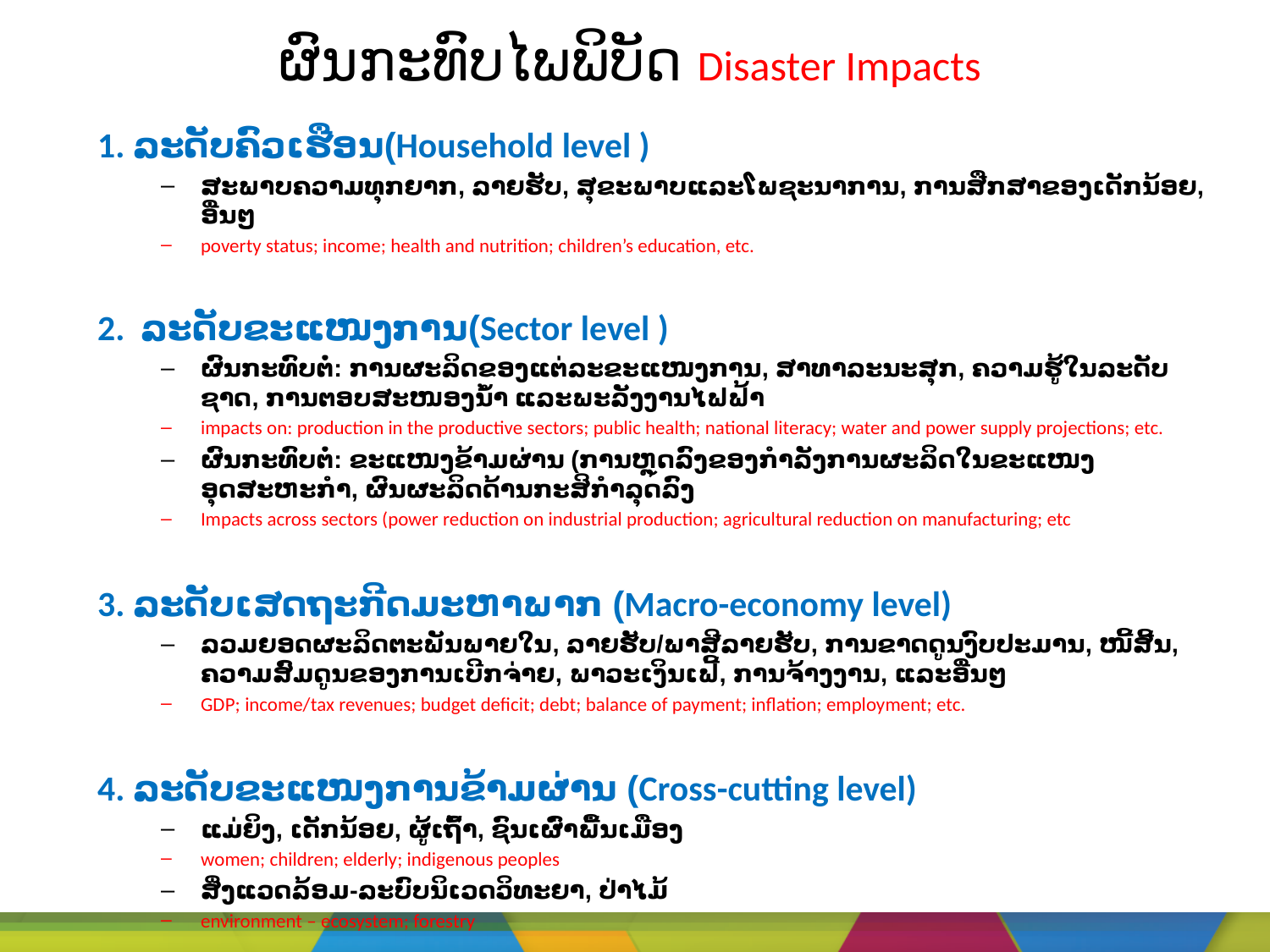

# ຜົນກະທົບໄພພິບັດ Disaster Impacts
1. ລະດັບຄົວເຮືອນ(Household level )
ສະພາບຄວາມທຸກຍາກ, ລາຍຮັບ, ສຸຂະພາບແລະໂພຊະນາການ, ການສືກສາຂອງເດັກນ້ອຍ, ອື່ນໆ
poverty status; income; health and nutrition; children’s education, etc.

2.  ລະດັບຂະແໜງການ(Sector level )
ຜົນກະທົບຕໍ່: ການຜະລິດຂອງແຕ່ລະຂະແໜງການ, ສາທາລະນະສຸກ, ຄວາມຮູ້ໃນລະດັບຊາດ, ການຕອບສະໜອງນ້ຳ ແລະພະລັງງານໄຟຟ້າ
impacts on: production in the productive sectors; public health; national literacy; water and power supply projections; etc.
ຜົນກະທົບຕໍ່: ຂະແໜງຂ້າມຜ່ານ (ການຫຼຸດລົງຂອງກຳລັງການຜະລິດໃນຂະແໜງອຸດສະຫະກຳ, ຜົນຜະລິດດ້ານກະສິກຳລຸດລົງ
Impacts across sectors (power reduction on industrial production; agricultural reduction on manufacturing; etc

3. ລະດັບເສດຖະກີດມະຫາພາກ (Macro-economy level)
ລວມຍອດຜະລິດຕະພັນພາຍໃນ, ລາຍຮັບ/ພາສີລາຍຮັບ, ການຂາດດູນງົບປະມານ, ໜີ້ສີ້ນ, ຄວາມສົມດູນຂອງການເບີກຈ່າຍ, ພາວະເງິນເຟີ້, ການຈ້າງງານ, ແລະອື່ນໆ
GDP; income/tax revenues; budget deficit; debt; balance of payment; inflation; employment; etc.

4. ລະດັບຂະແໜງການຂ້າມຜ່ານ (Cross-cutting level)
ແມ່ຍິງ, ເດັກນ້ອຍ, ຜູ້ເຖົ້າ, ຊົນເຜົ່າພື້ນເມືອງ
women; children; elderly; indigenous peoples
ສິ່ງແວດລ້ອມ-ລະບົບນິເວດວິທະຍາ, ປ່າໄມ້
environment – ecosystem; forestry